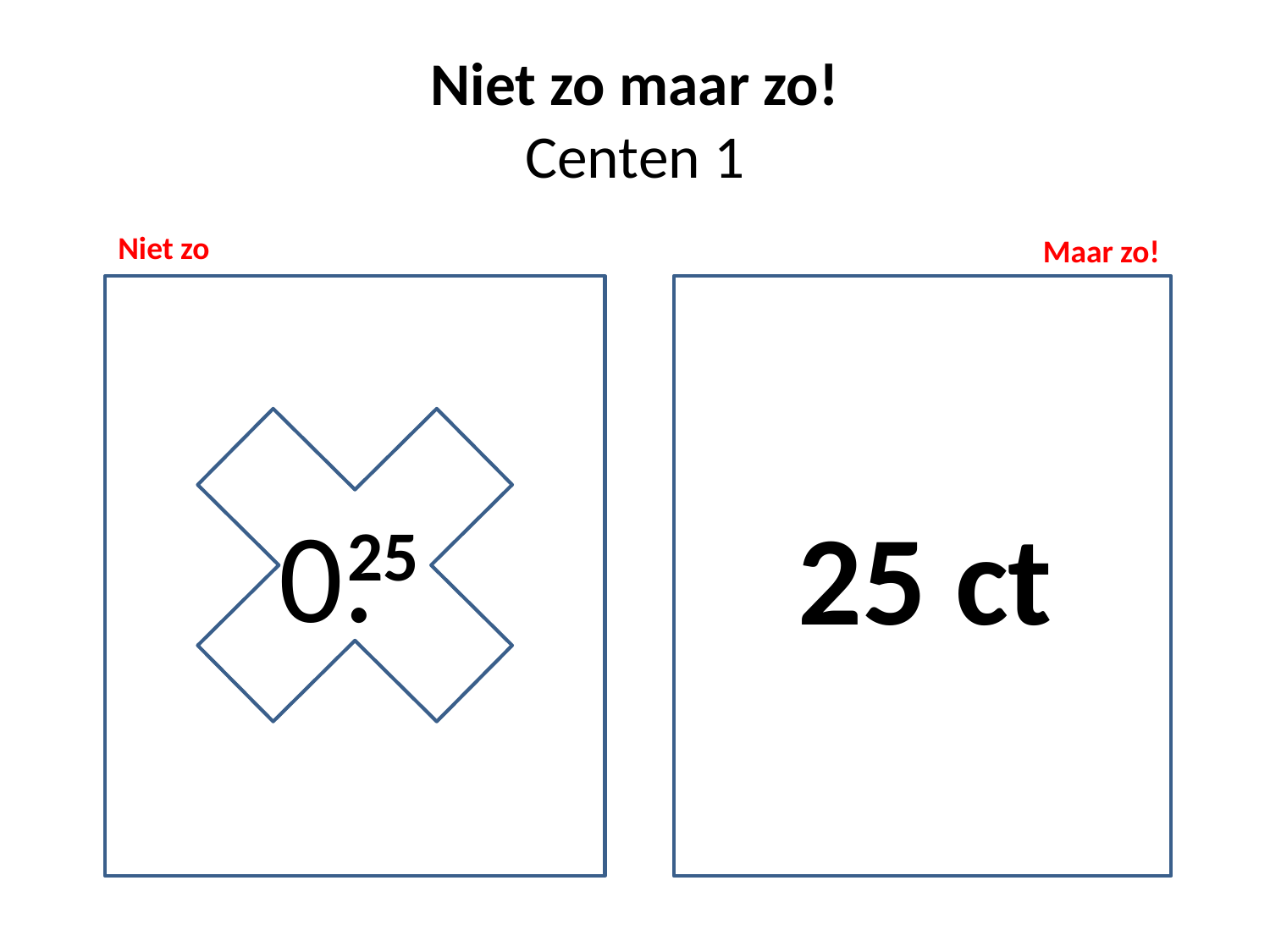

# Niet zo maar zo! Centen 1
Niet zo
Maar zo!

   0.

25 ct
25